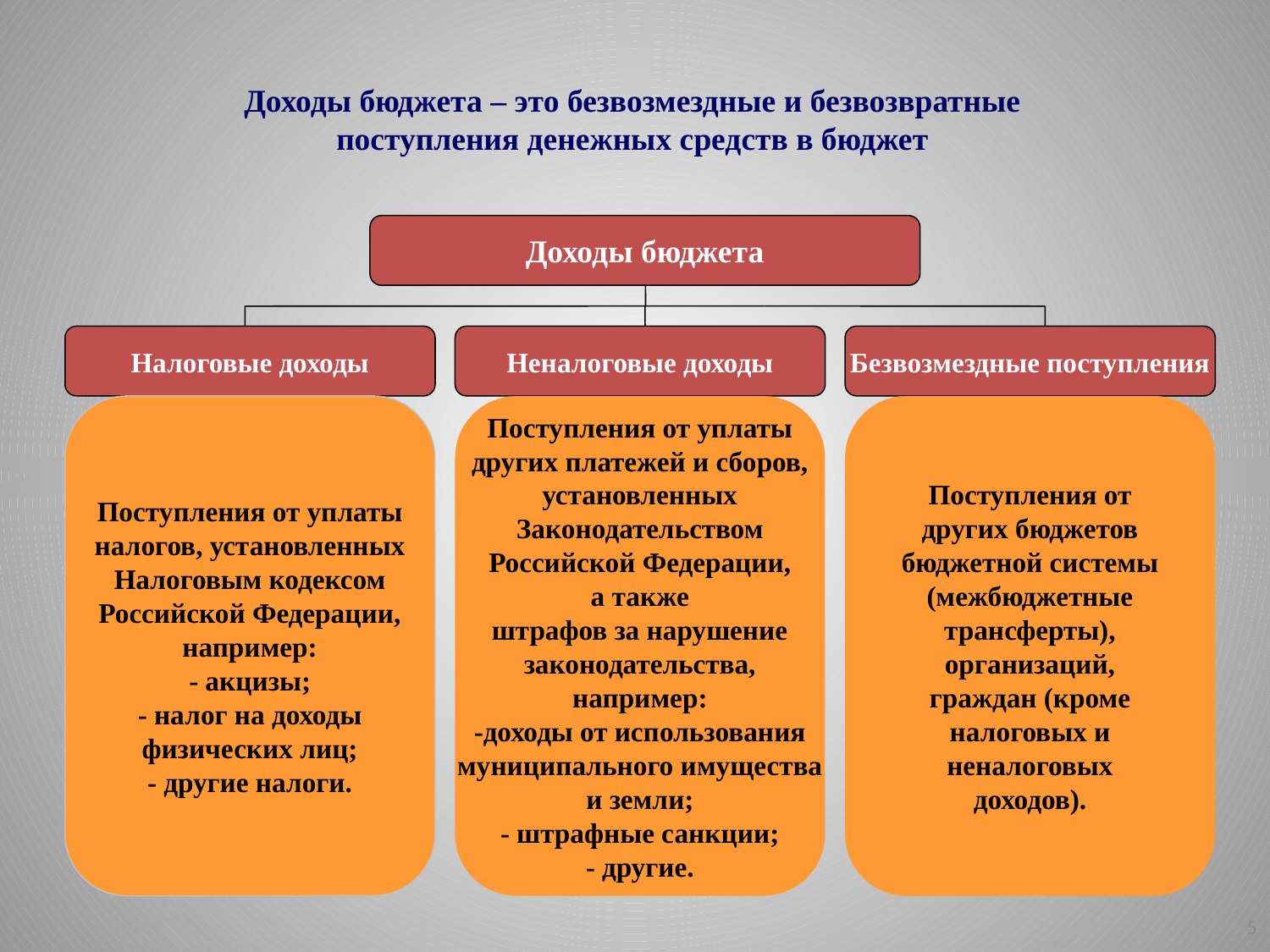

Доходы бюджета – это безвозмездные и безвозвратные
поступления денежных средств в бюджет
Доходы бюджета

Налоговые доходы
Неналоговые доходы
Безвозмездные поступления
Поступления от уплаты
налогов, установленных
Налоговым кодексом
Российской Федерации,
например:
- акцизы;
- налог на доходы
физических лиц;
- другие налоги.
Поступления от уплаты
других платежей и сборов,
установленных
Законодательством
Российской Федерации,
а также
штрафов за нарушение
законодательства,
например:
-доходы от использования
муниципального имущества
и земли;
- штрафные санкции;
- другие.
Поступления от
других бюджетов
бюджетной системы
(межбюджетные
трансферты),
организаций,
граждан (кроме
налоговых и
неналоговых
доходов).
5